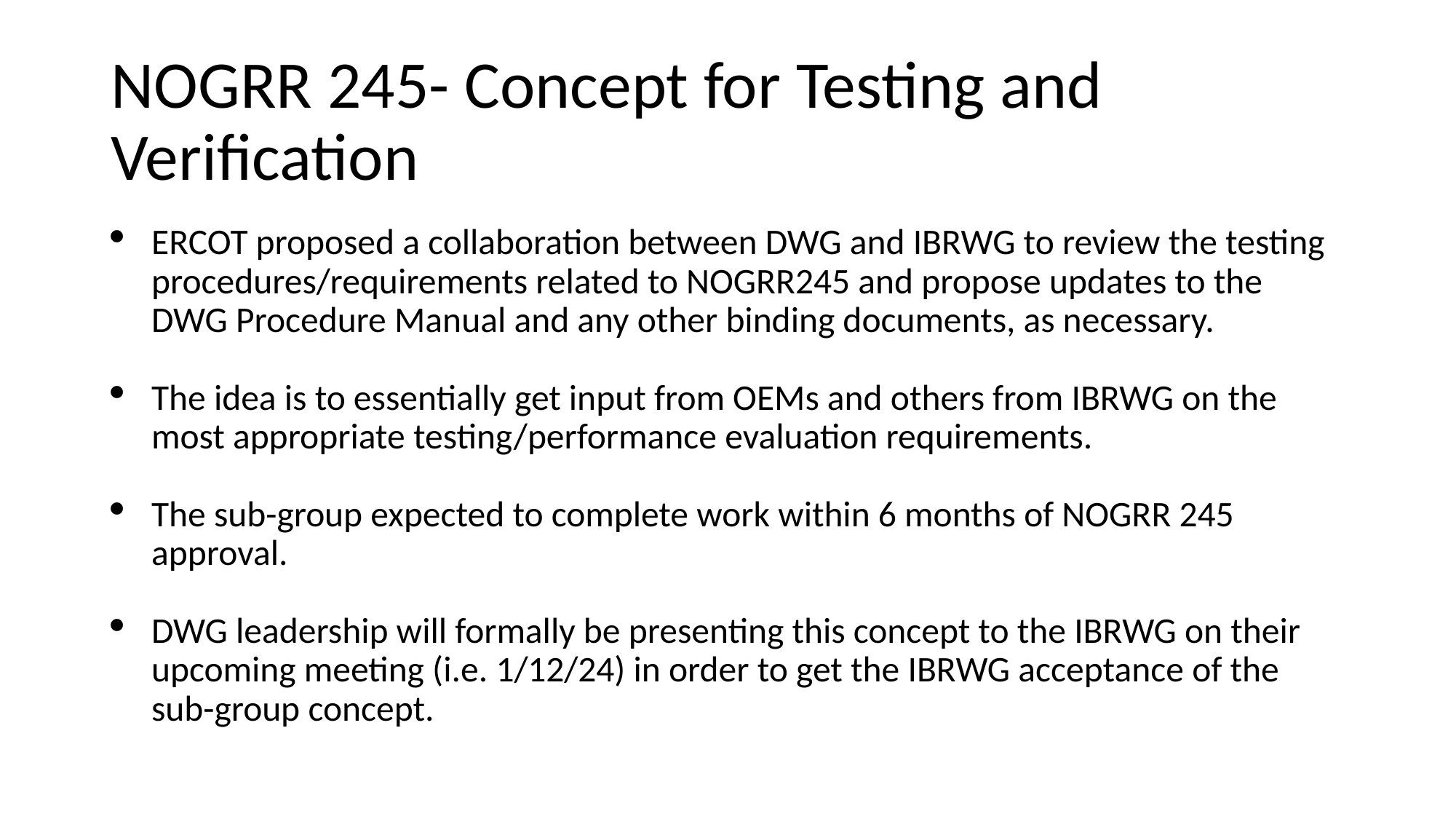

# NOGRR 245- Concept for Testing and Verification
ERCOT proposed a collaboration between DWG and IBRWG to review the testing procedures/requirements related to NOGRR245 and propose updates to the DWG Procedure Manual and any other binding documents, as necessary.

The idea is to essentially get input from OEMs and others from IBRWG on the most appropriate testing/performance evaluation requirements.

The sub-group expected to complete work within 6 months of NOGRR 245 approval.

DWG leadership will formally be presenting this concept to the IBRWG on their upcoming meeting (i.e. 1/12/24) in order to get the IBRWG acceptance of the sub-group concept.